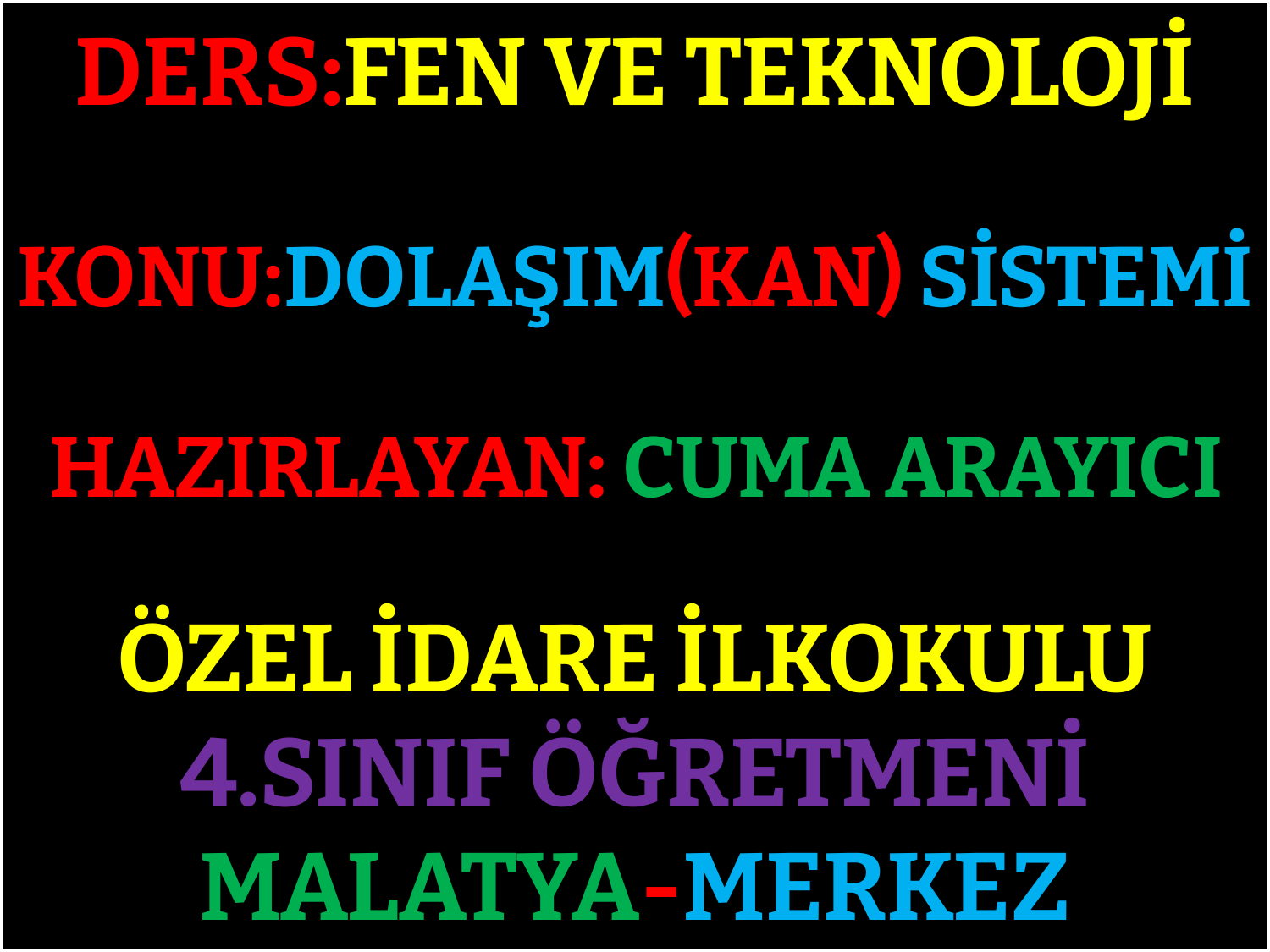

DERS:FEN VE TEKNOLOJİ
KONU:DOLAŞIM(KAN) SİSTEMİ
#
HAZIRLAYAN: CUMA ARAYICI
ÖZEL İDARE İLKOKULU
4.SINIF ÖĞRETMENİ
MALATYA-MERKEZ